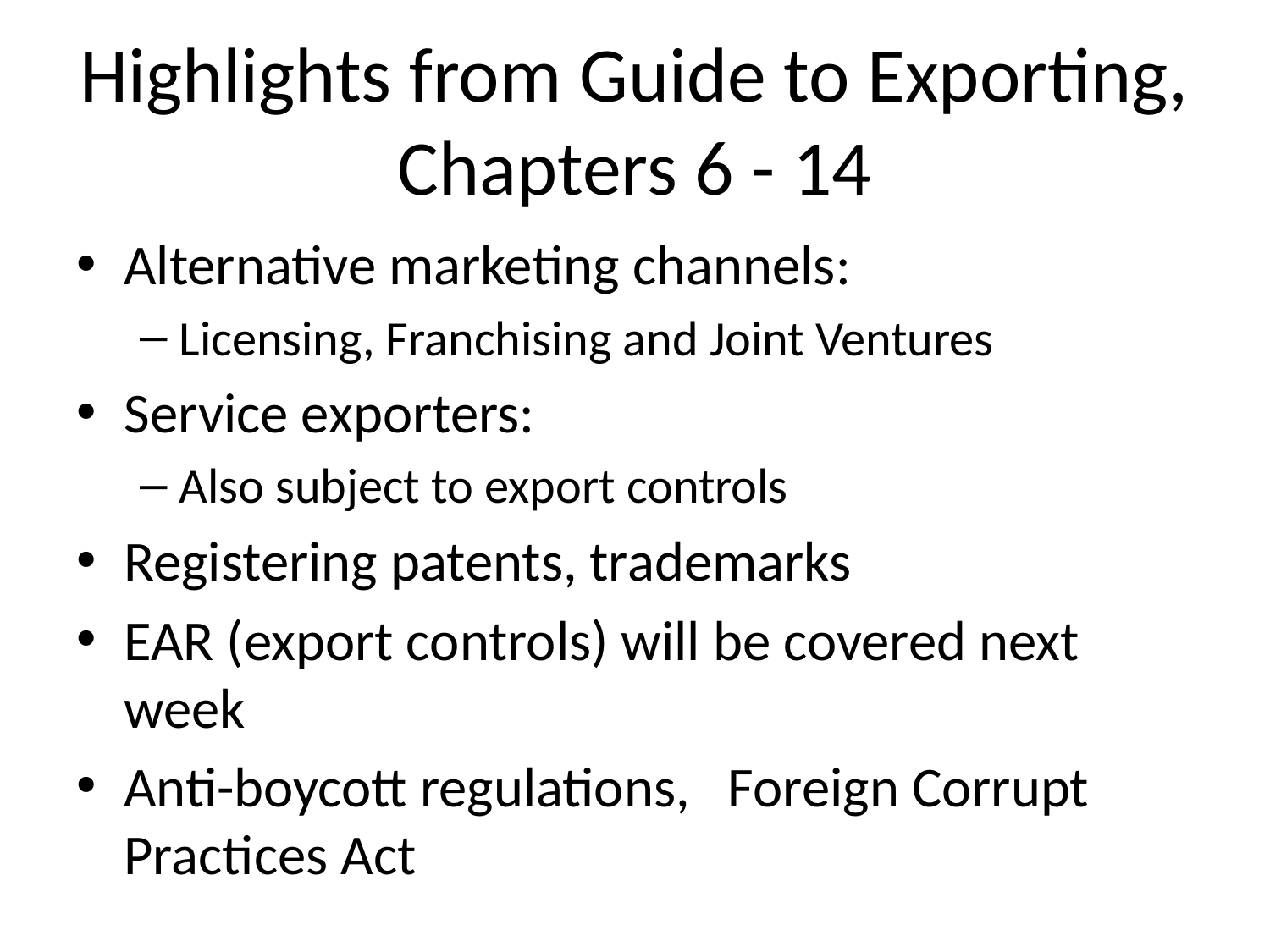

# Highlights from Guide to Exporting, Chapters 6 - 14
Alternative marketing channels:
Licensing, Franchising and Joint Ventures
Service exporters:
Also subject to export controls
Registering patents, trademarks
EAR (export controls) will be covered next week
Anti-boycott regulations,   Foreign Corrupt Practices Act